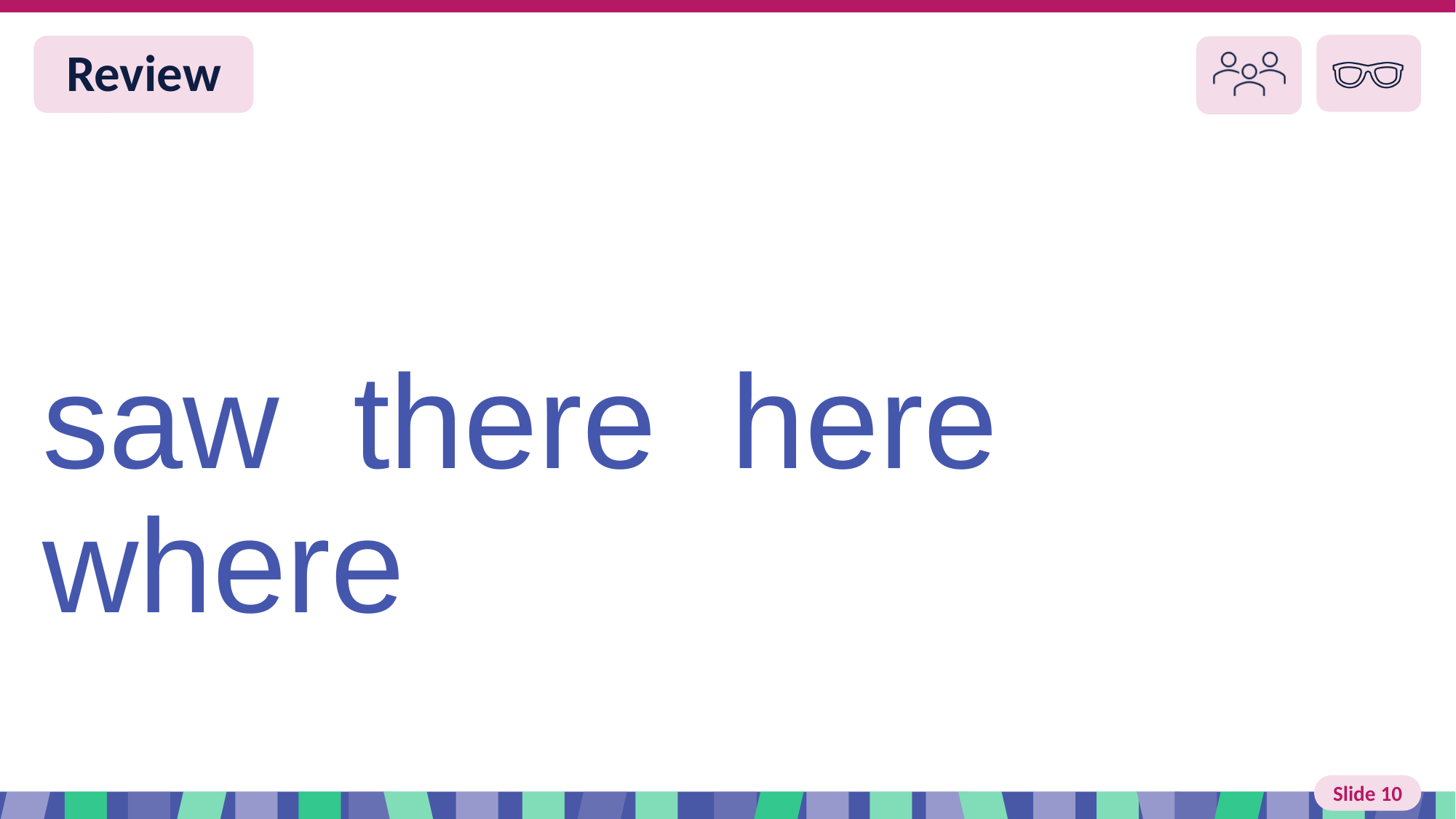

# Slide 10 Review
saw  there  here  where